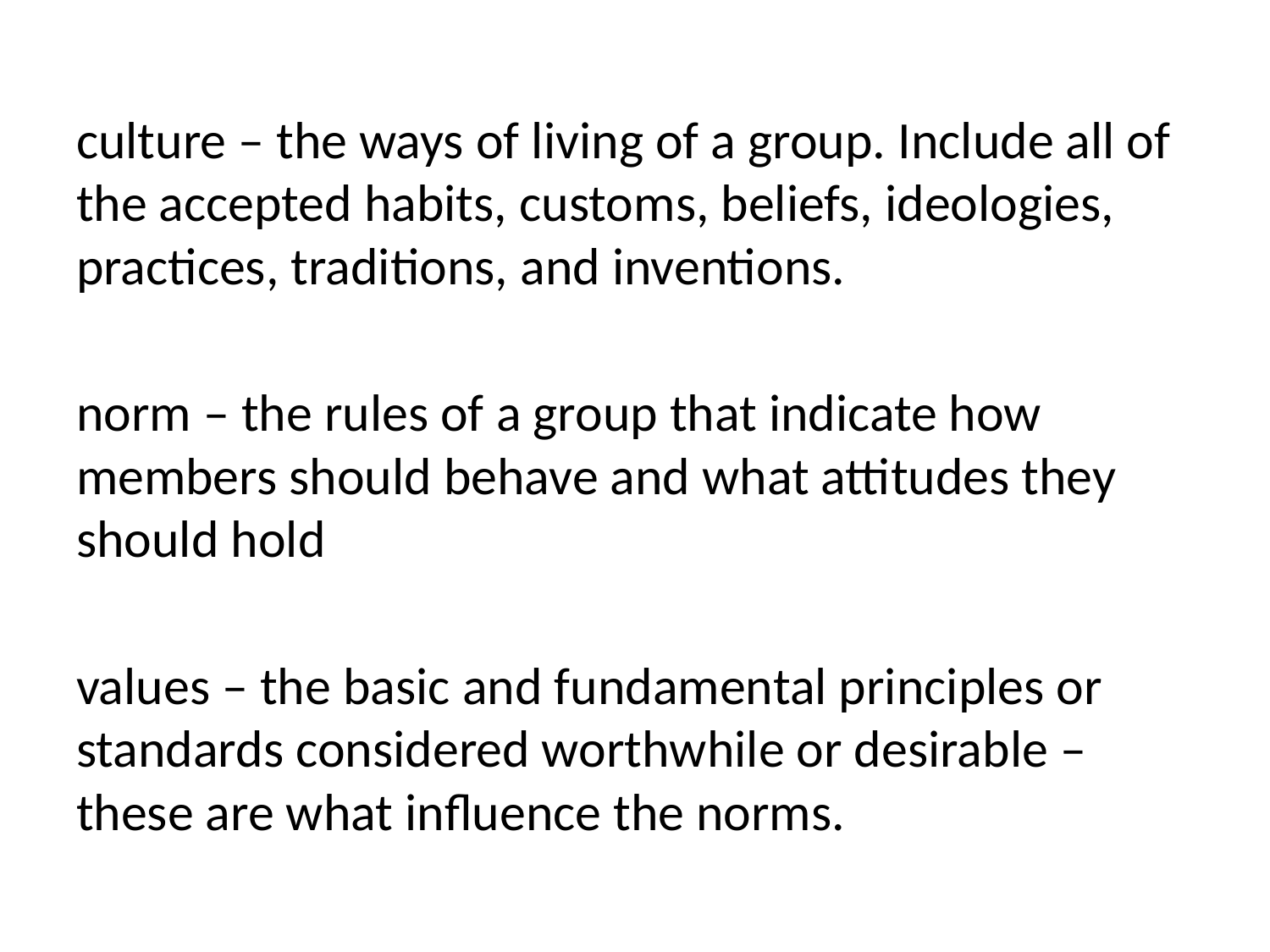

#
culture – the ways of living of a group. Include all of the accepted habits, customs, beliefs, ideologies, practices, traditions, and inventions.

norm – the rules of a group that indicate how members should behave and what attitudes they should hold

values – the basic and fundamental principles or standards considered worthwhile or desirable – these are what influence the norms.